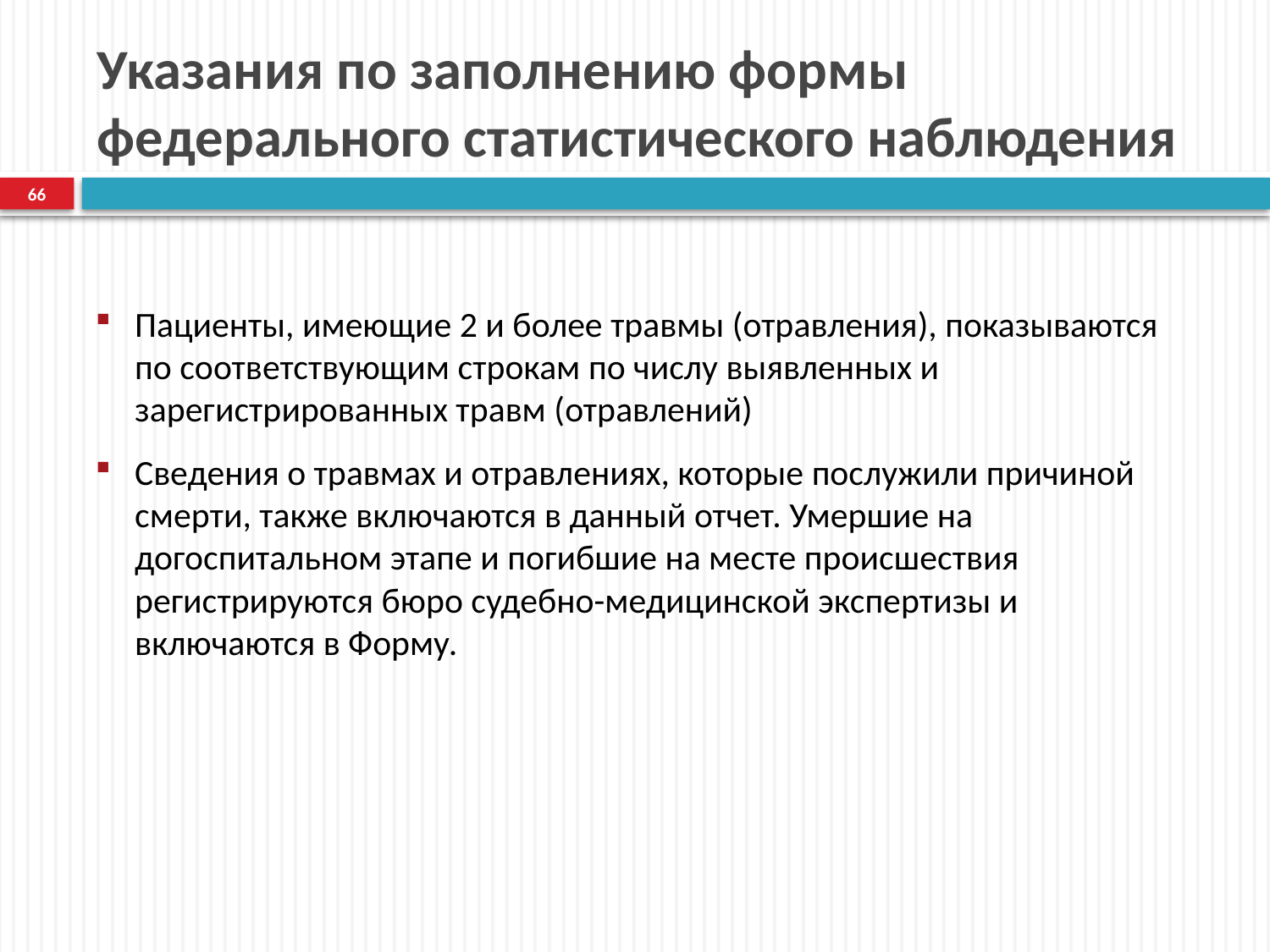

# Указания по заполнению формы федерального статистического наблюдения
66
Пациенты, имеющие 2 и более травмы (отравления), показываются по соответствующим строкам по числу выявленных и зарегистрированных травм (отравлений)
Сведения о травмах и отравлениях, которые послужили причиной смерти, также включаются в данный отчет. Умершие на догоспитальном этапе и погибшие на месте происшествия регистрируются бюро судебно-медицинской экспертизы и включаются в Форму.